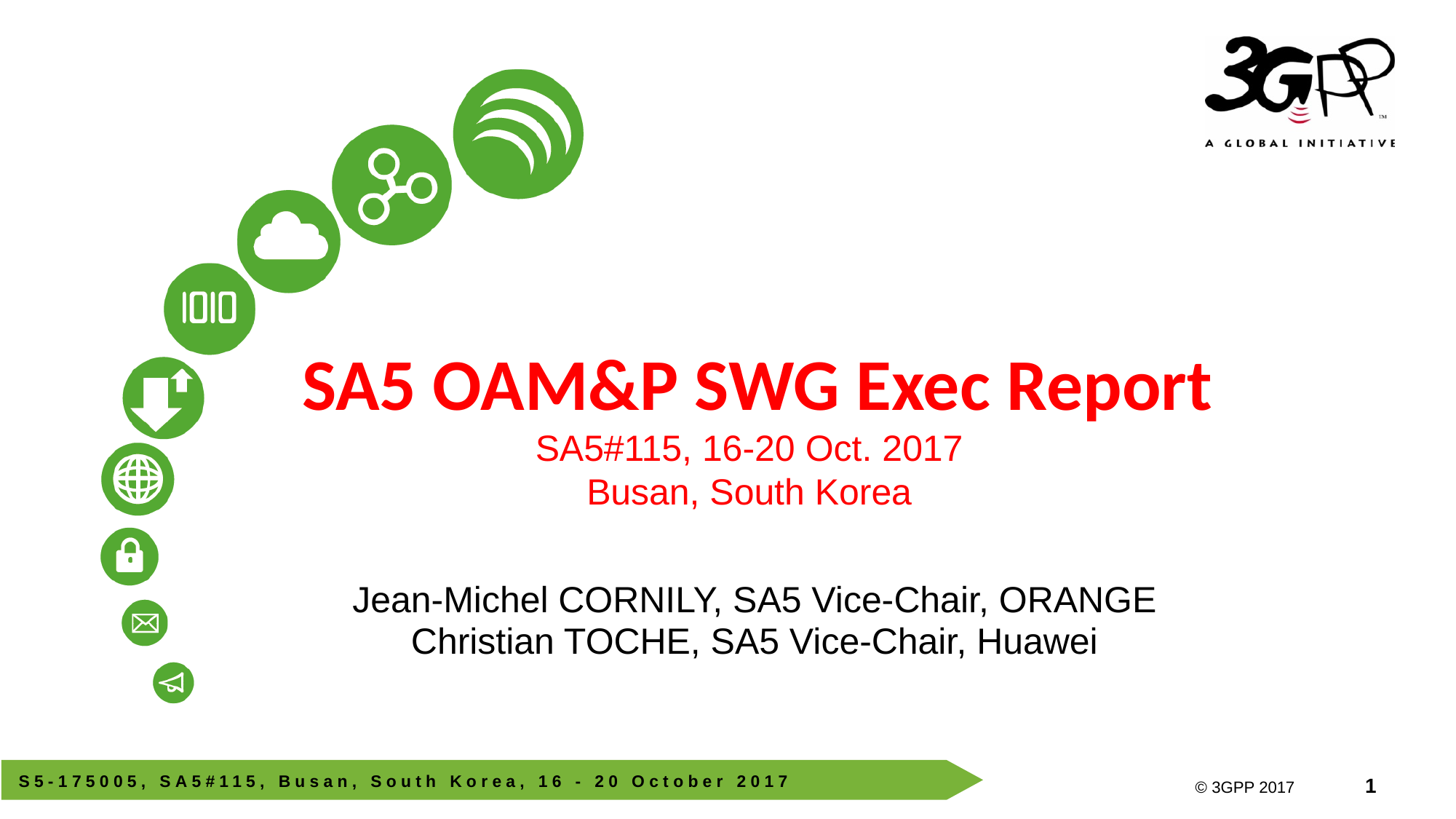

# SA5 OAM&P SWG Exec Report SA5#115, 16-20 Oct. 2017 Busan, South Korea
Jean-Michel CORNILY, SA5 Vice-Chair, ORANGE
Christian TOCHE, SA5 Vice-Chair, Huawei